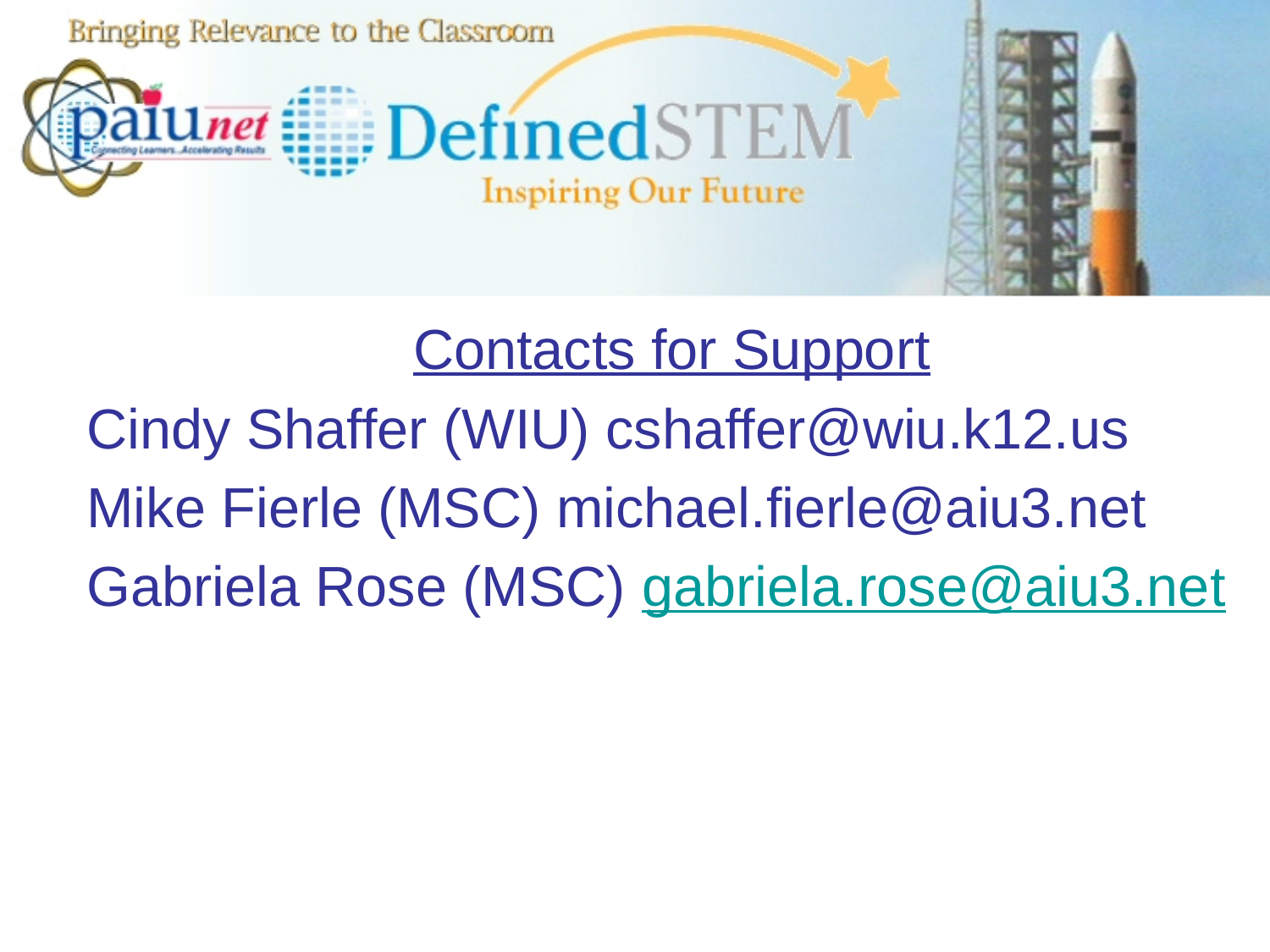

#
Contacts for Support
Cindy Shaffer (WIU) cshaffer@wiu.k12.us
Mike Fierle (MSC) michael.fierle@aiu3.net
Gabriela Rose (MSC) gabriela.rose@aiu3.net